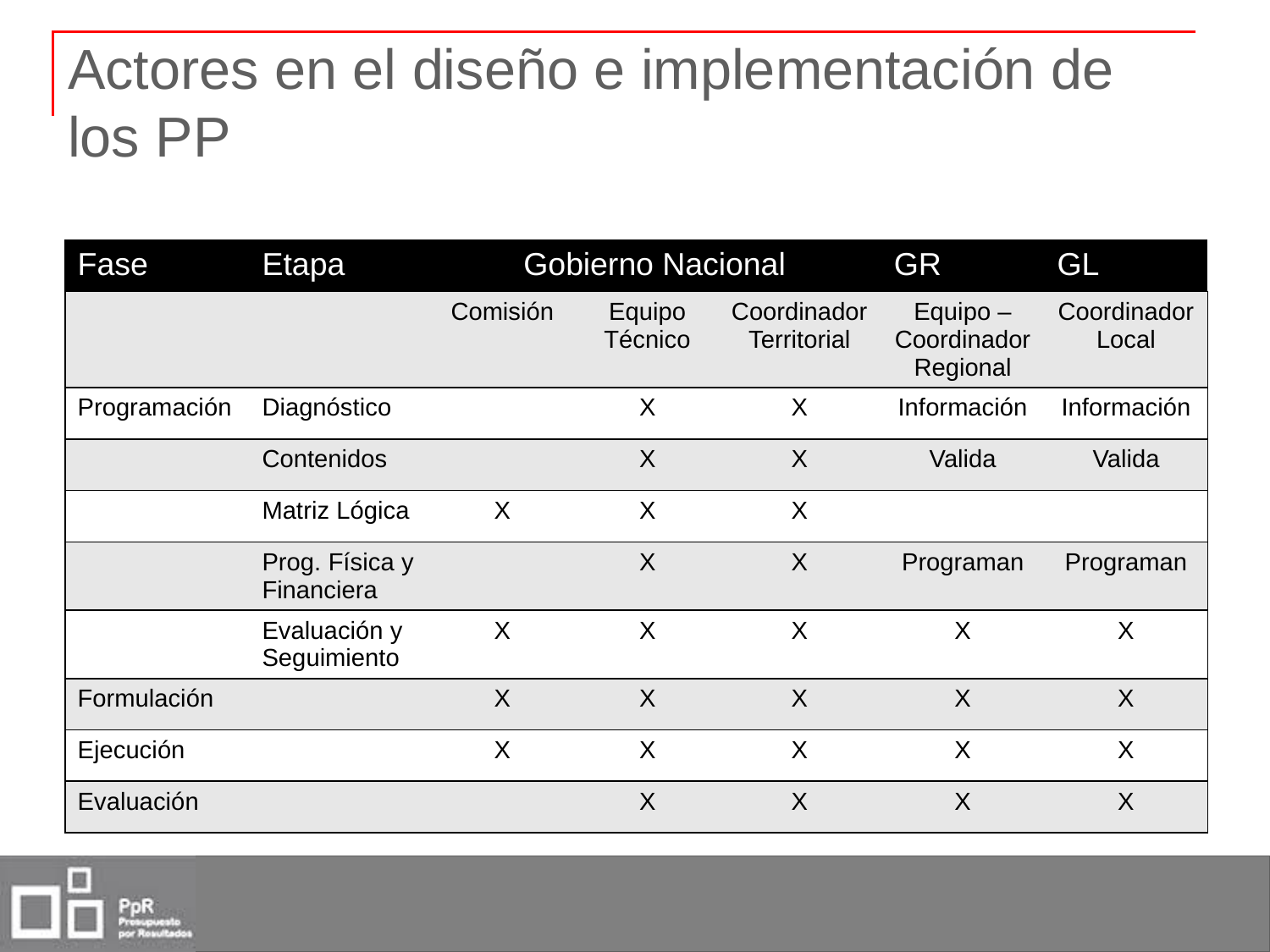

# Actores en el diseño e implementación de los PP
| Fase | Etapa | Gobierno Nacional |  |  | GR | GL |
| --- | --- | --- | --- | --- | --- | --- |
|  |  | Comisión | Equipo Técnico | Coordinador Territorial | Equipo – Coordinador Regional | Coordinador Local |
| Programación | Diagnóstico |  | X | X | Información | Información |
|  | Contenidos |  | X | X | Valida | Valida |
|  | Matriz Lógica | X | X | X |  |  |
|  | Prog. Física y Financiera |  | X | X | Programan | Programan |
|  | Evaluación y Seguimiento | X | X | X | X | X |
| Formulación |  | X | X | X | X | X |
| Ejecución |  | X | X | X | X | X |
| Evaluación |  |  | X | X | X | X |